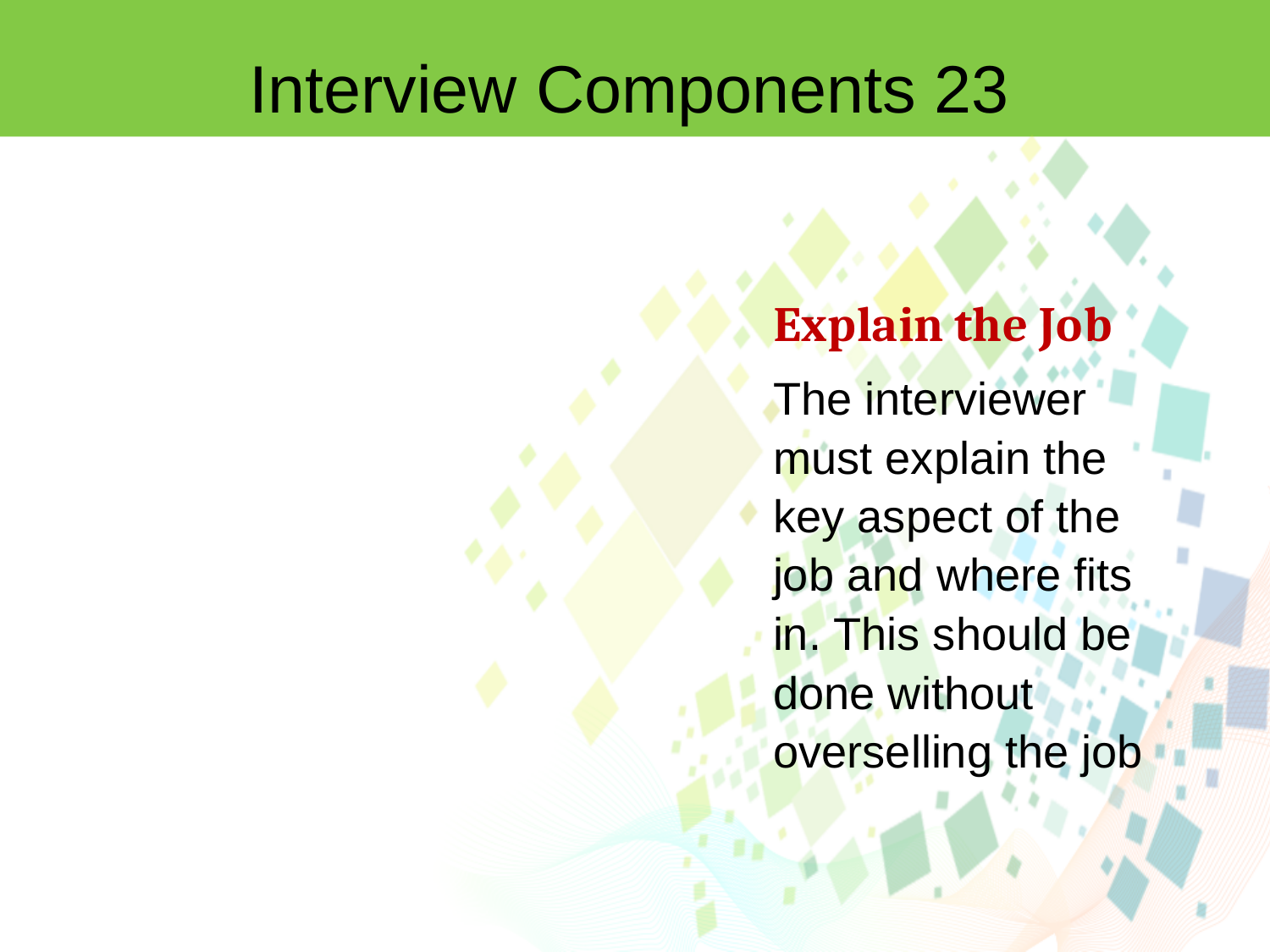

Interview Components 23
Explain the Job
The interviewer must explain the key aspect of the job and where fits in. This should be done without overselling the job